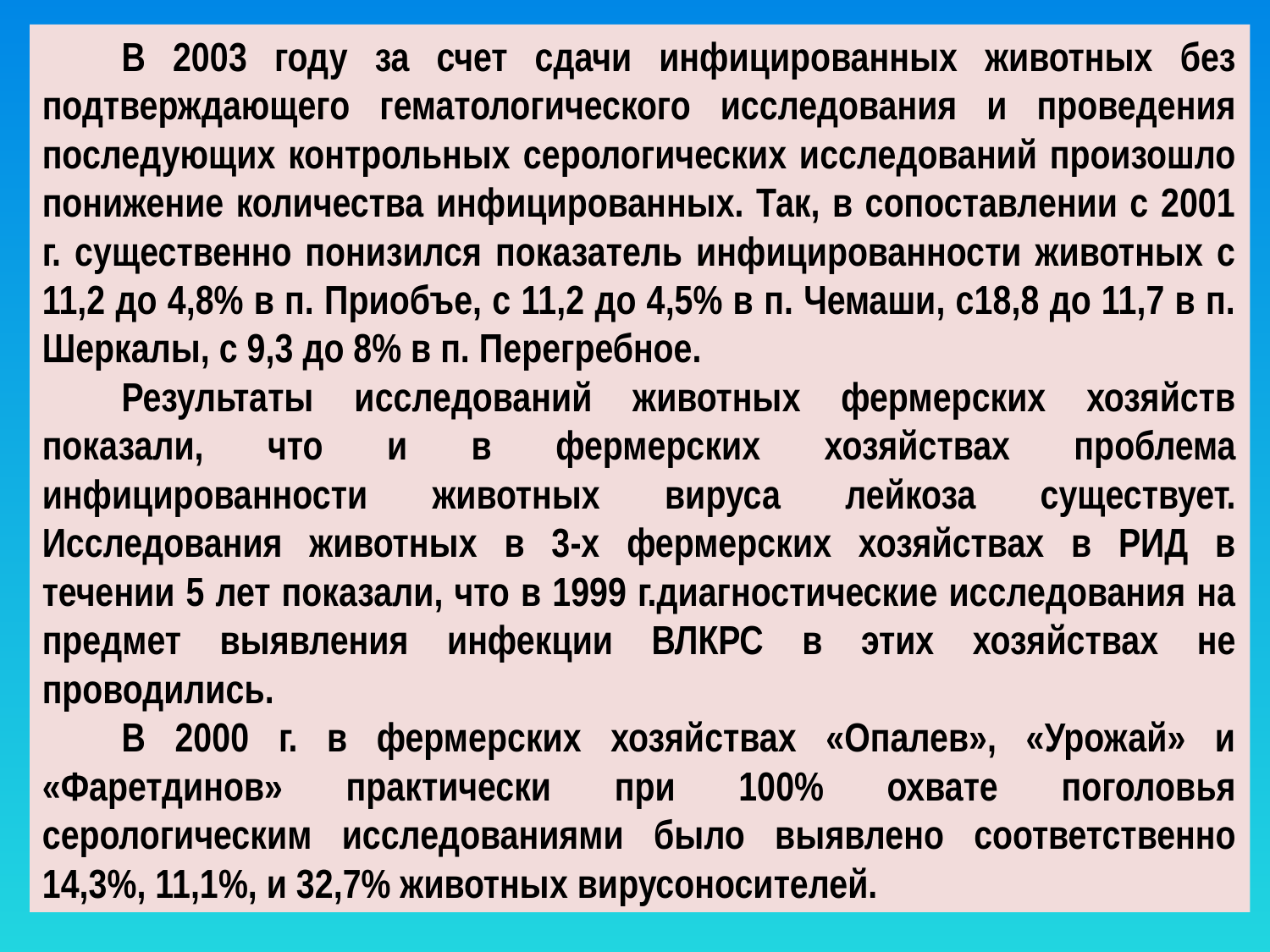

В 2003 году за счет сдачи инфицированных животных без подтверждающего гематологического исследования и проведения последующих контрольных серологических исследований произошло понижение количества инфицированных. Так, в сопоставлении с 2001 г. существенно понизился показатель инфицированности животных с 11,2 до 4,8% в п. Приобъе, с 11,2 до 4,5% в п. Чемаши, с18,8 до 11,7 в п. Шеркалы, с 9,3 до 8% в п. Перегребное.
Результаты исследований животных фермерских хозяйств показали, что и в фермерских хозяйствах проблема инфицированности животных вируса лейкоза существует. Исследования животных в 3-х фермерских хозяйствах в РИД в течении 5 лет показали, что в 1999 г.диагностические исследования на предмет выявления инфекции ВЛКРС в этих хозяйствах не проводились.
В 2000 г. в фермерских хозяйствах «Опалев», «Урожай» и «Фаретдинов» практически при 100% охвате поголовья серологическим исследованиями было выявлено соответственно 14,3%, 11,1%, и 32,7% животных вирусоносителей.